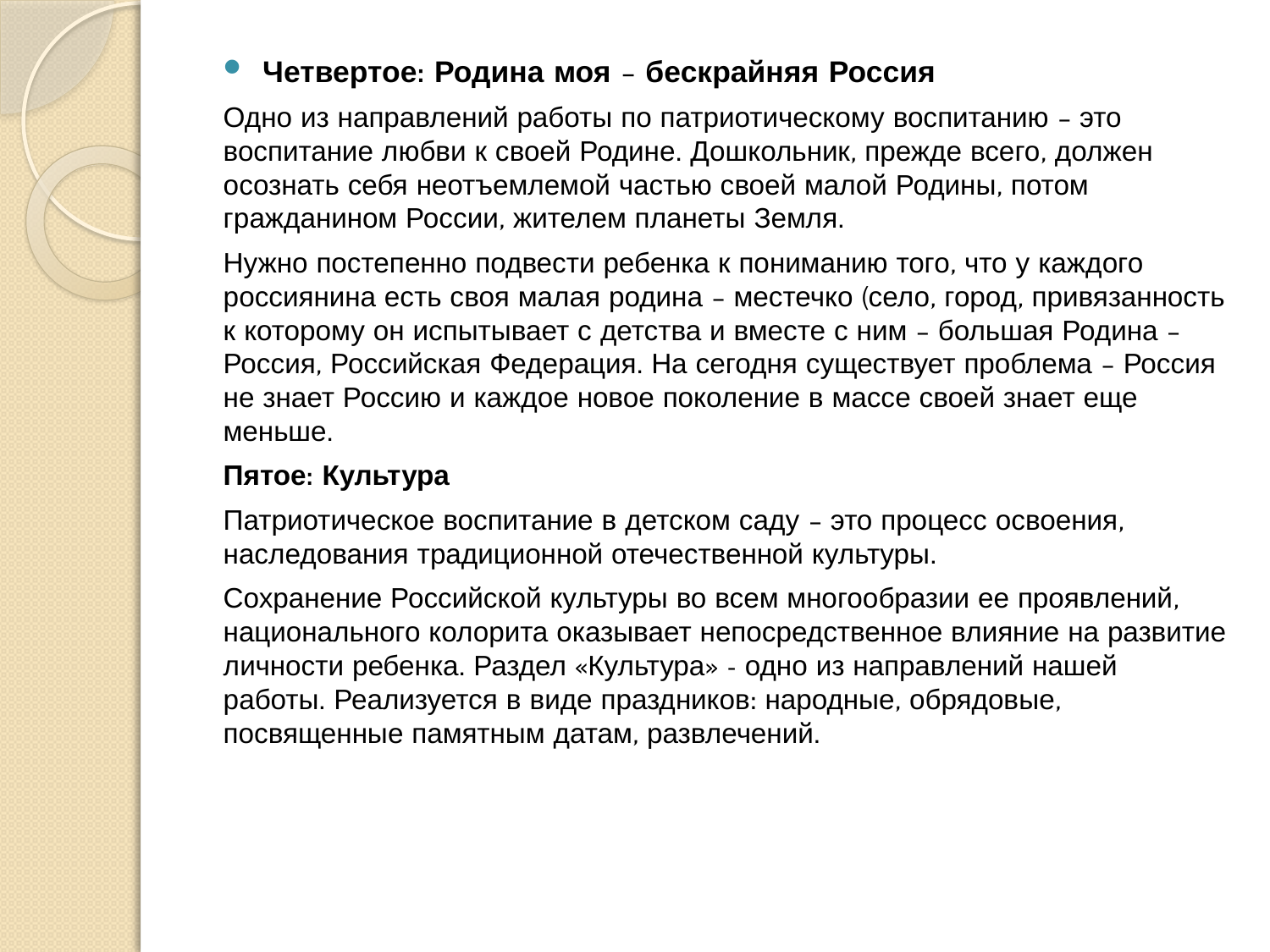

#
Четвертое: Родина моя – бескрайняя Россия
Одно из направлений работы по патриотическому воспитанию – это воспитание любви к своей Родине. Дошкольник, прежде всего, должен осознать себя неотъемлемой частью своей малой Родины, потом гражданином России, жителем планеты Земля.
Нужно постепенно подвести ребенка к пониманию того, что у каждого россиянина есть своя малая родина – местечко (село, город, привязанность к которому он испытывает с детства и вместе с ним – большая Родина – Россия, Российская Федерация. На сегодня существует проблема – Россия не знает Россию и каждое новое поколение в массе своей знает еще меньше.
Пятое: Культура
Патриотическое воспитание в детском саду – это процесс освоения, наследования традиционной отечественной культуры.
Сохранение Российской культуры во всем многообразии ее проявлений, национального колорита оказывает непосредственное влияние на развитие личности ребенка. Раздел «Культура» - одно из направлений нашей работы. Реализуется в виде праздников: народные, обрядовые, посвященные памятным датам, развлечений.